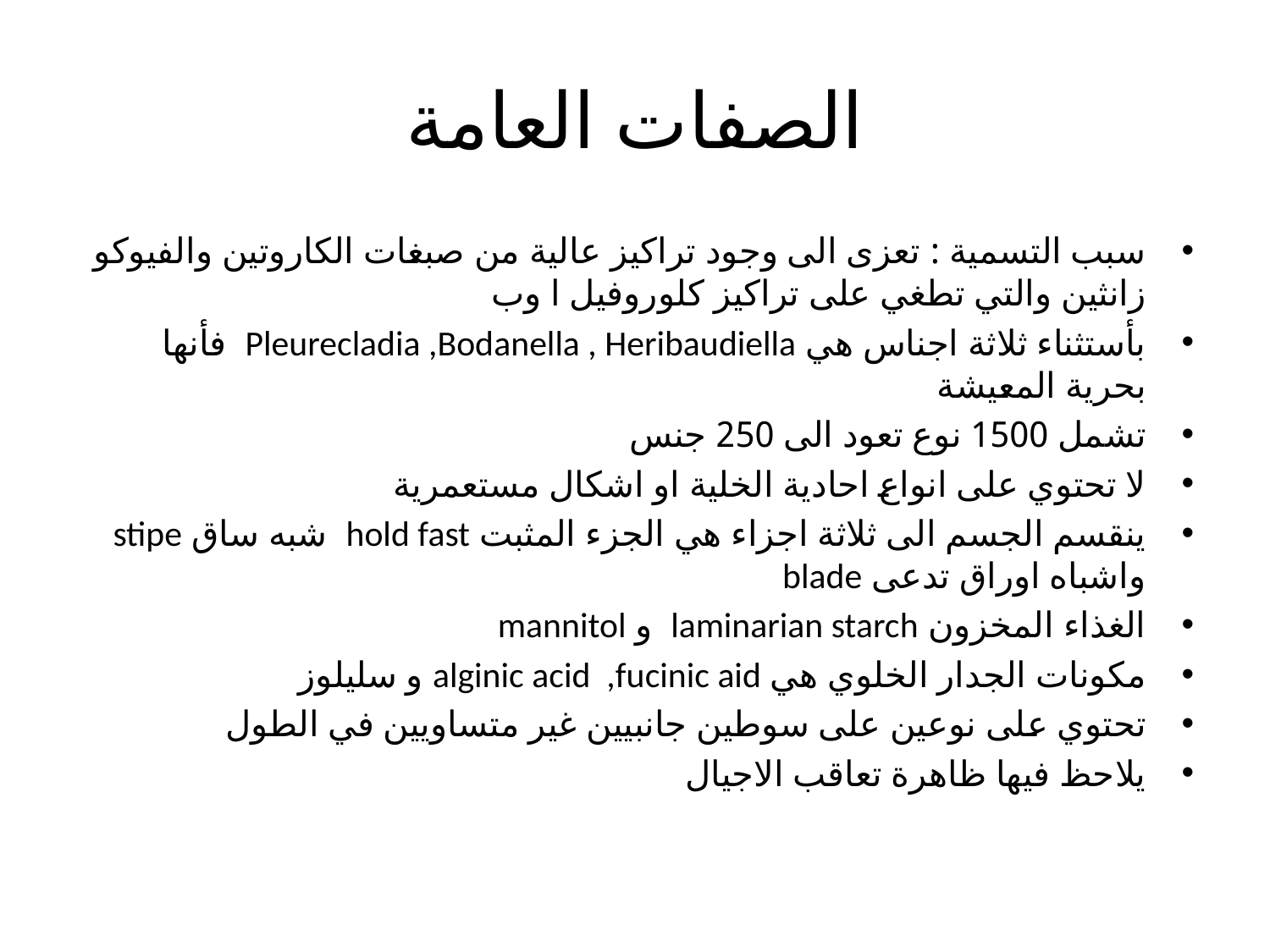

# الصفات العامة
سبب التسمية : تعزى الى وجود تراكيز عالية من صبغات الكاروتين والفيوكو زانثين والتي تطغي على تراكيز كلوروفيل ا وب
بأستثناء ثلاثة اجناس هي Pleurecladia ,Bodanella , Heribaudiella  فأنها بحرية المعيشة
تشمل 1500 نوع تعود الى 250 جنس
لا تحتوي على انواع احادية الخلية او اشكال مستعمرية
ينقسم الجسم الى ثلاثة اجزاء هي الجزء المثبت hold fast  شبه ساق stipe  واشباه اوراق تدعى blade
الغذاء المخزون laminarian starch  و mannitol
مكونات الجدار الخلوي هي alginic acid  ,fucinic aid و سليلوز
تحتوي على نوعين على سوطين جانبيين غير متساويين في الطول
يلاحظ فيها ظاهرة تعاقب الاجيال